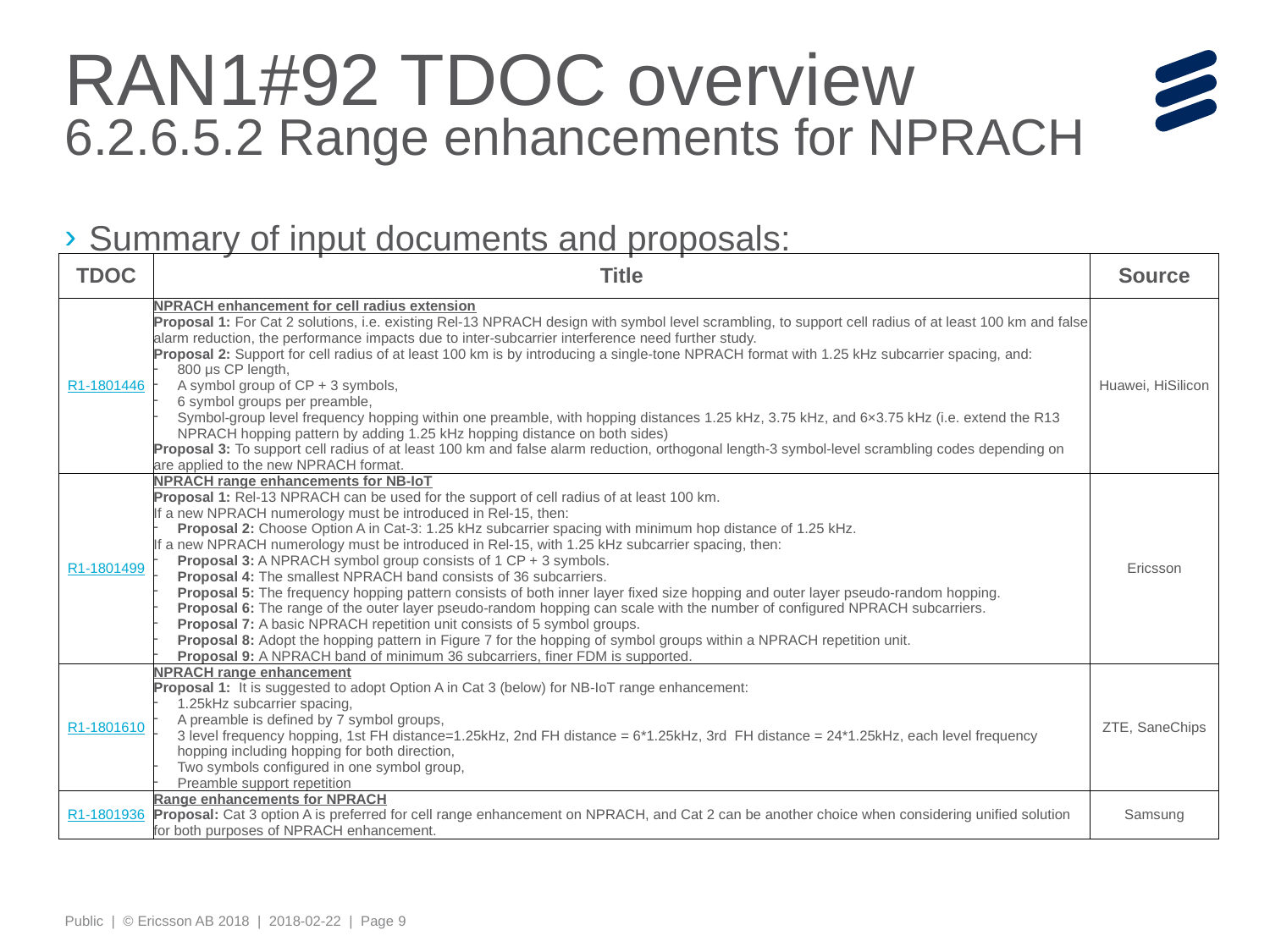

# RAN1#92 TDOC overview 6.2.6.5.2 Range enhancements for NPRACH
Summary of input documents and proposals:
| TDOC | Title | Source |
| --- | --- | --- |
| R1-1801446 | NPRACH enhancement for cell radius extension Proposal 1: For Cat 2 solutions, i.e. existing Rel-13 NPRACH design with symbol level scrambling, to support cell radius of at least 100 km and false alarm reduction, the performance impacts due to inter-subcarrier interference need further study. Proposal 2: Support for cell radius of at least 100 km is by introducing a single-tone NPRACH format with 1.25 kHz subcarrier spacing, and: 800 μs CP length, A symbol group of CP + 3 symbols, 6 symbol groups per preamble, Symbol-group level frequency hopping within one preamble, with hopping distances 1.25 kHz, 3.75 kHz, and 6×3.75 kHz (i.e. extend the R13 NPRACH hopping pattern by adding 1.25 kHz hopping distance on both sides) Proposal 3: To support cell radius of at least 100 km and false alarm reduction, orthogonal length-3 symbol-level scrambling codes depending on are applied to the new NPRACH format. | Huawei, HiSilicon |
| R1-1801499 | NPRACH range enhancements for NB-IoT Proposal 1: Rel-13 NPRACH can be used for the support of cell radius of at least 100 km. If a new NPRACH numerology must be introduced in Rel-15, then: Proposal 2: Choose Option A in Cat-3: 1.25 kHz subcarrier spacing with minimum hop distance of 1.25 kHz. If a new NPRACH numerology must be introduced in Rel-15, with 1.25 kHz subcarrier spacing, then: Proposal 3: A NPRACH symbol group consists of 1 CP + 3 symbols. Proposal 4: The smallest NPRACH band consists of 36 subcarriers. Proposal 5: The frequency hopping pattern consists of both inner layer fixed size hopping and outer layer pseudo-random hopping. Proposal 6: The range of the outer layer pseudo-random hopping can scale with the number of configured NPRACH subcarriers. Proposal 7: A basic NPRACH repetition unit consists of 5 symbol groups. Proposal 8: Adopt the hopping pattern in Figure 7 for the hopping of symbol groups within a NPRACH repetition unit. Proposal 9: A NPRACH band of minimum 36 subcarriers, finer FDM is supported. | Ericsson |
| R1-1801610 | NPRACH range enhancement Proposal 1: It is suggested to adopt Option A in Cat 3 (below) for NB-IoT range enhancement: 1.25kHz subcarrier spacing, A preamble is defined by 7 symbol groups, 3 level frequency hopping, 1st FH distance=1.25kHz, 2nd FH distance = 6\*1.25kHz, 3rd FH distance = 24\*1.25kHz, each level frequency hopping including hopping for both direction, Two symbols configured in one symbol group, Preamble support repetition | ZTE, SaneChips |
| R1-1801936 | Range enhancements for NPRACH Proposal: Cat 3 option A is preferred for cell range enhancement on NPRACH, and Cat 2 can be another choice when considering unified solution for both purposes of NPRACH enhancement. | Samsung |